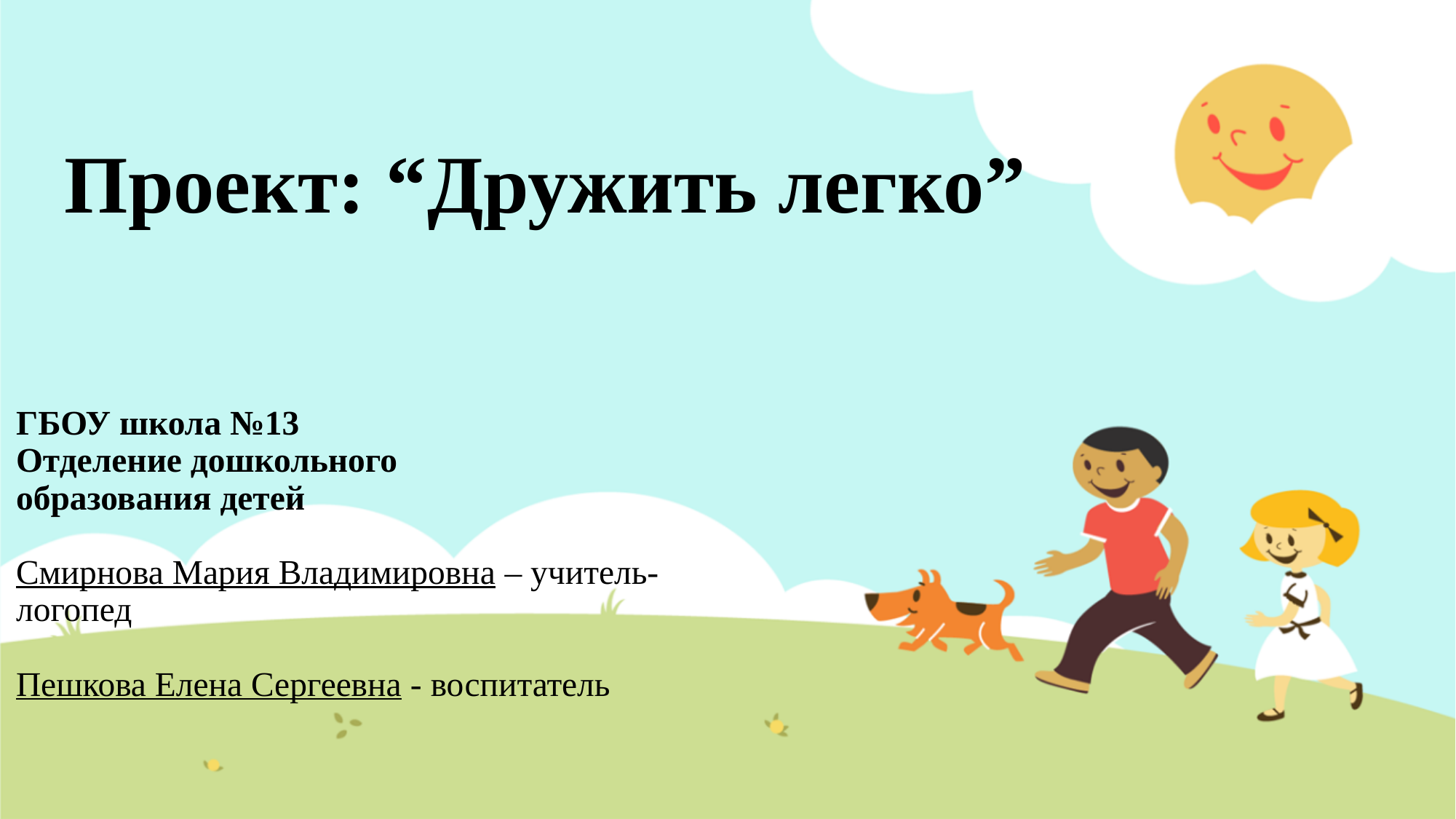

# Проект: “Дружить легко”
ГБОУ школа №13
Отделение дошкольного
образования детей

Смирнова Мария Владимировна – учитель-логопед

Пешкова Елена Сергеевна - воспитатель